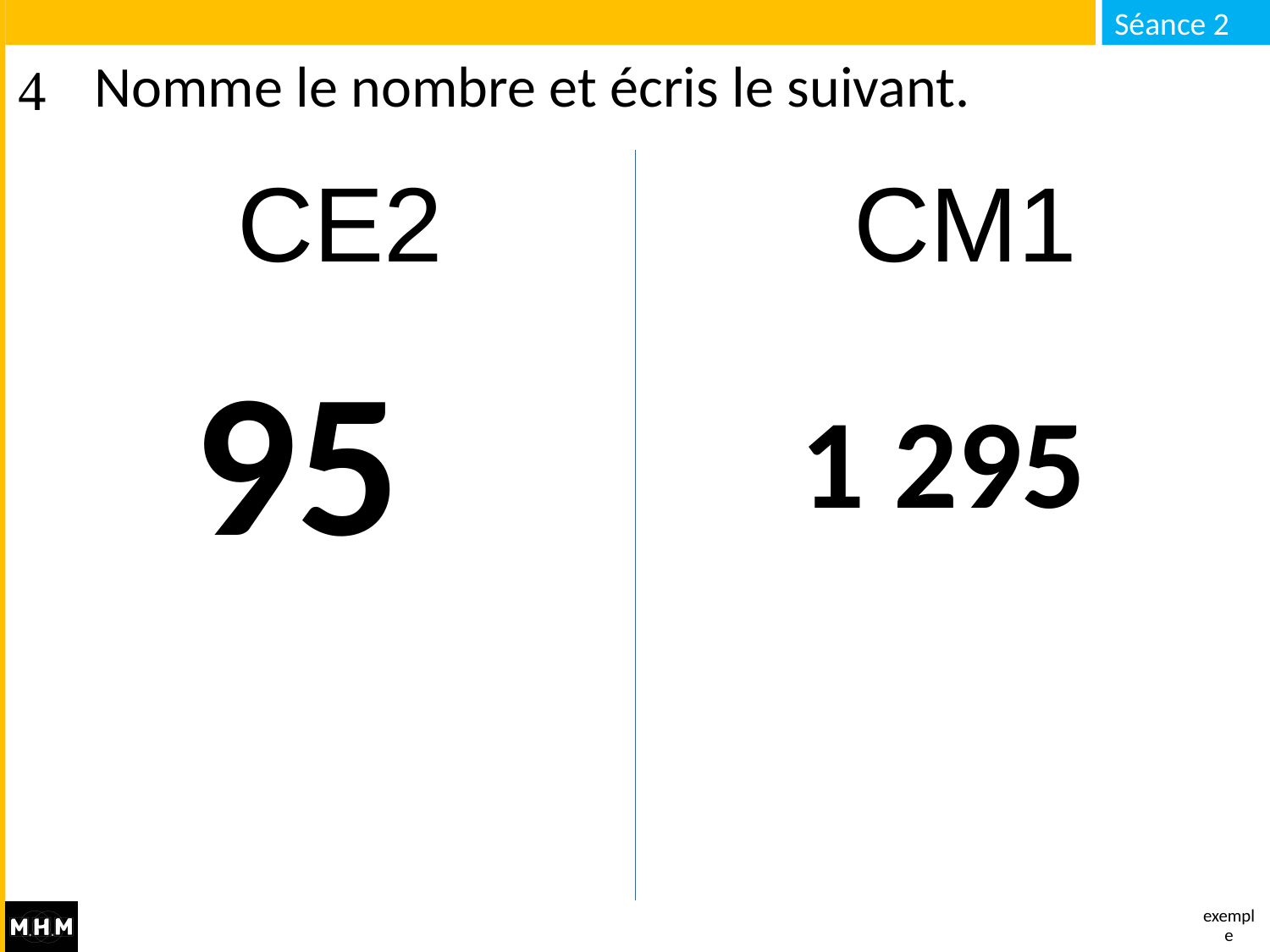

# Nomme le nombre et écris le suivant.
CE2              CM1

95
1 295
exemple